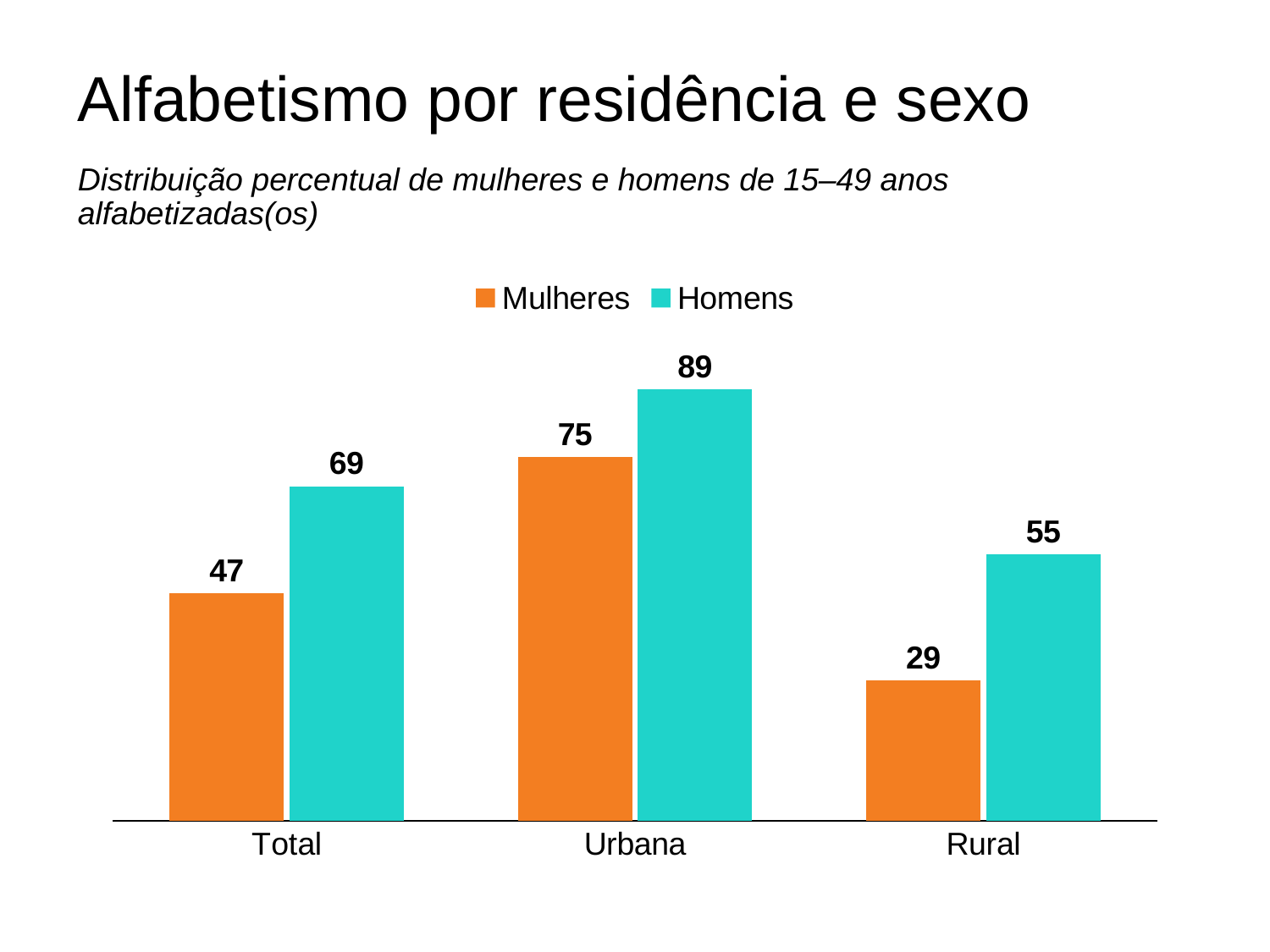

# Alfabetismo por residência e sexo
Distribuição percentual de mulheres e homens de 15–49 anos alfabetizadas(os)

### Chart

| Category | Mulheres | Homens |
|---|---|---|
| Total | 47.0 | 69.0 |
| Urbana | 75.0 | 89.0 |
| Rural | 29.0 | 55.0 |